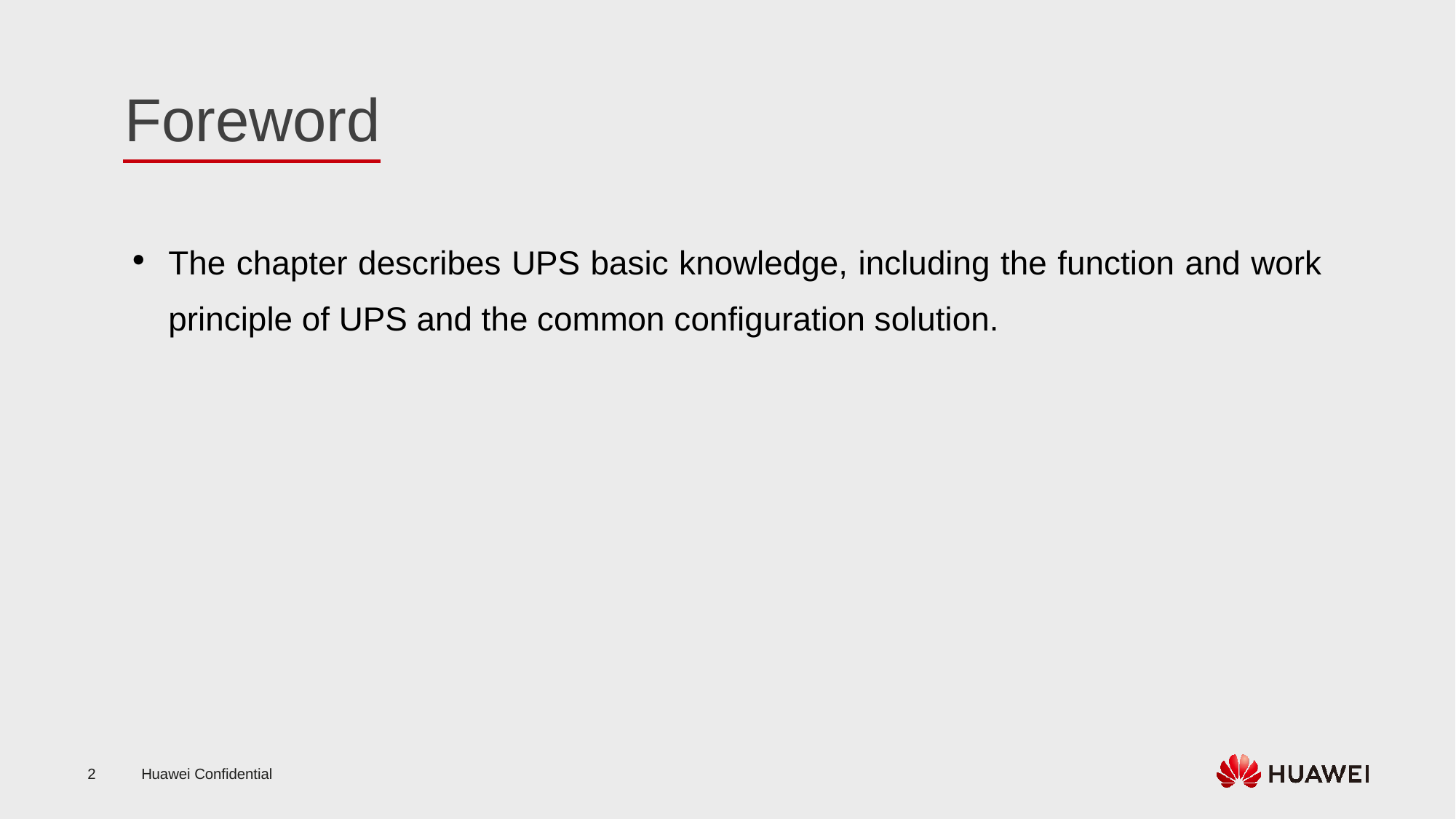

The chapter describes UPS basic knowledge, including the function and work principle of UPS and the common configuration solution.